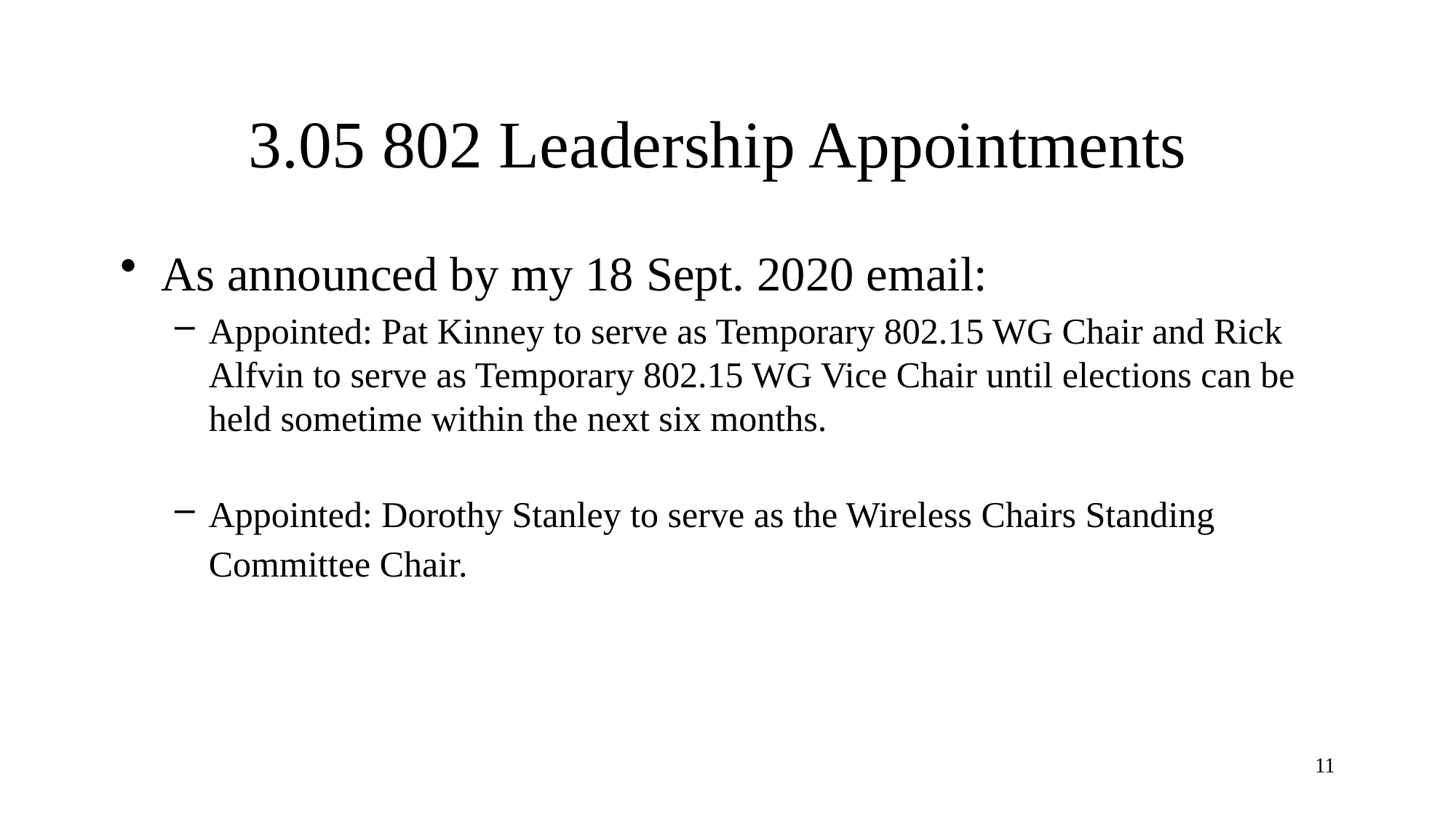

# 3.05 802 Leadership Appointments
As announced by my 18 Sept. 2020 email:
Appointed: Pat Kinney to serve as Temporary 802.15 WG Chair and Rick Alfvin to serve as Temporary 802.15 WG Vice Chair until elections can be held sometime within the next six months.
Appointed: Dorothy Stanley to serve as the Wireless Chairs Standing Committee Chair.
11